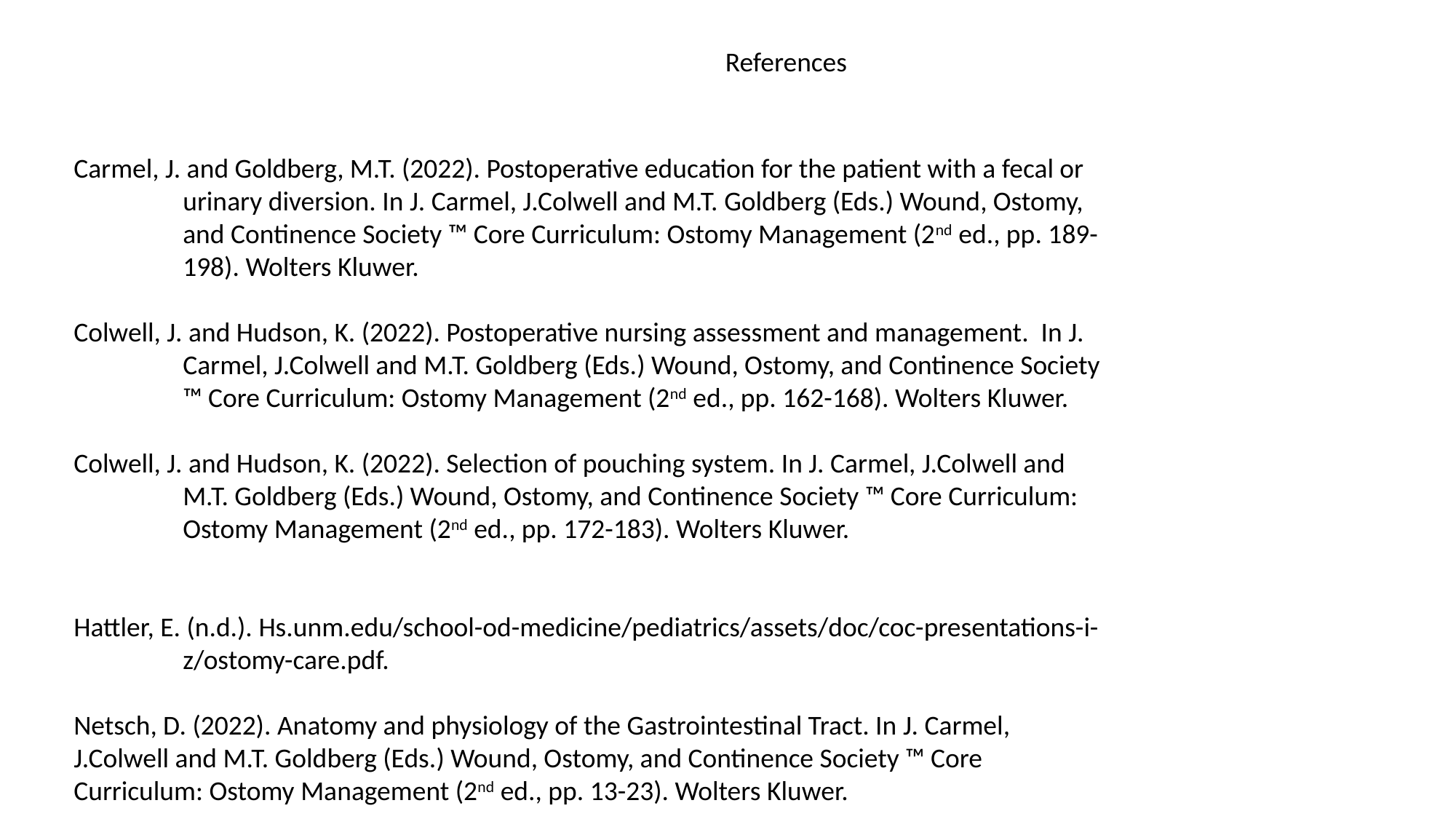

References

Carmel, J. and Goldberg, M.T. (2022). Postoperative education for the patient with a fecal or 	urinary diversion. In J. Carmel, J.Colwell and M.T. Goldberg (Eds.) Wound, Ostomy, 	and Continence Society ™ Core Curriculum: Ostomy Management (2nd ed., pp. 189-	198). Wolters Kluwer.

Colwell, J. and Hudson, K. (2022). Postoperative nursing assessment and management.  In J. 	Carmel, J.Colwell and M.T. Goldberg (Eds.) Wound, Ostomy, and Continence Society 	™ Core Curriculum: Ostomy Management (2nd ed., pp. 162-168). Wolters Kluwer.

Colwell, J. and Hudson, K. (2022). Selection of pouching system. In J. Carmel, J.Colwell and 	M.T. Goldberg (Eds.) Wound, Ostomy, and Continence Society ™ Core Curriculum: 	Ostomy Management (2nd ed., pp. 172-183). Wolters Kluwer.

Hattler, E. (n.d.). Hs.unm.edu/school-od-medicine/pediatrics/assets/doc/coc-presentations-i-	z/ostomy-care.pdf.

Netsch, D. (2022). Anatomy and physiology of the Gastrointestinal Tract. In J. Carmel, 	J.Colwell and M.T. Goldberg (Eds.) Wound, Ostomy, and Continence Society ™ Core 	Curriculum: Ostomy Management (2nd ed., pp. 13-23). Wolters Kluwer.